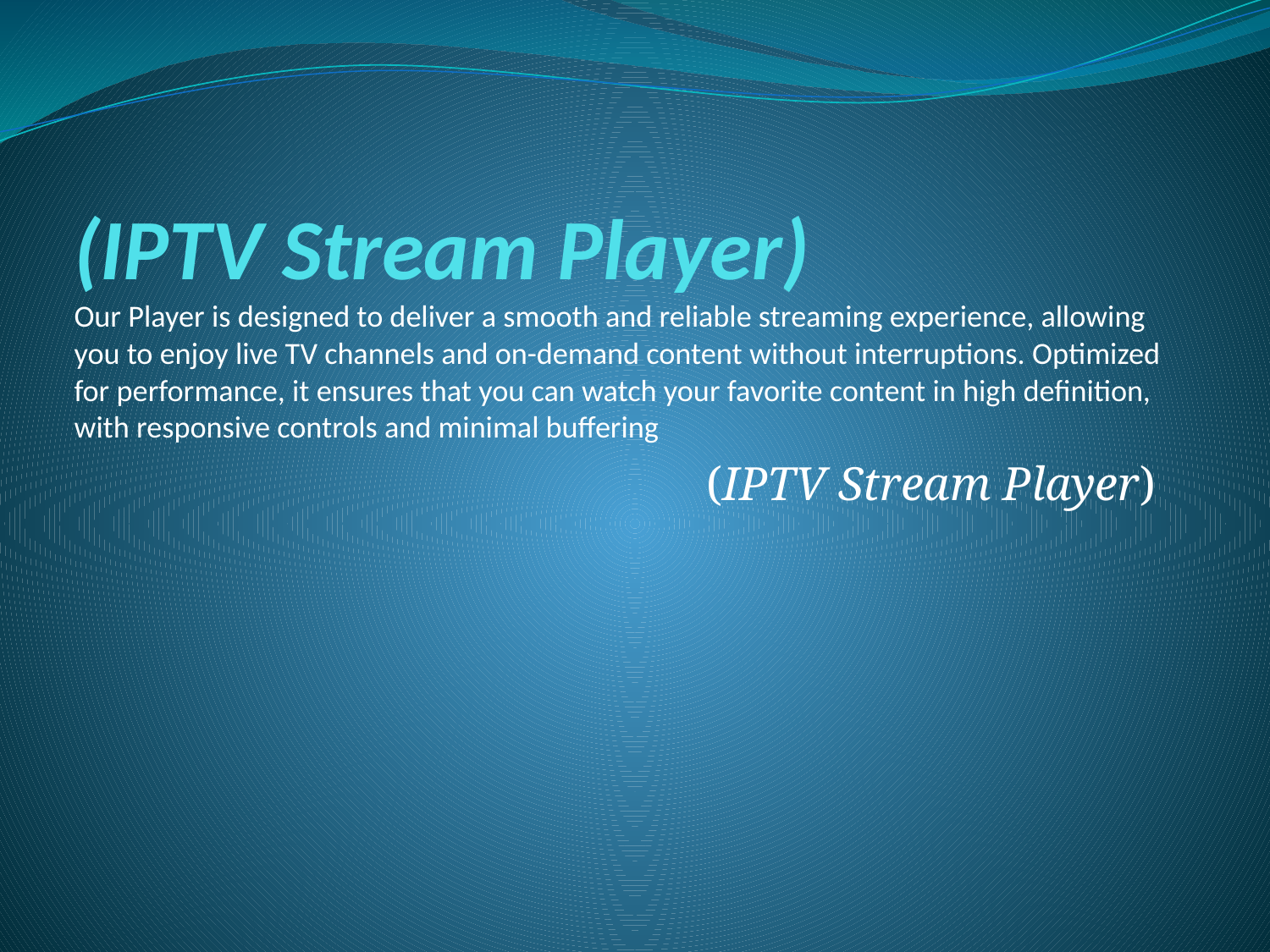

# (IPTV Stream Player) Our Player is designed to deliver a smooth and reliable streaming experience, allowing you to enjoy live TV channels and on-demand content without interruptions. Optimized for performance, it ensures that you can watch your favorite content in high definition, with responsive controls and minimal buffering
(IPTV Stream Player)